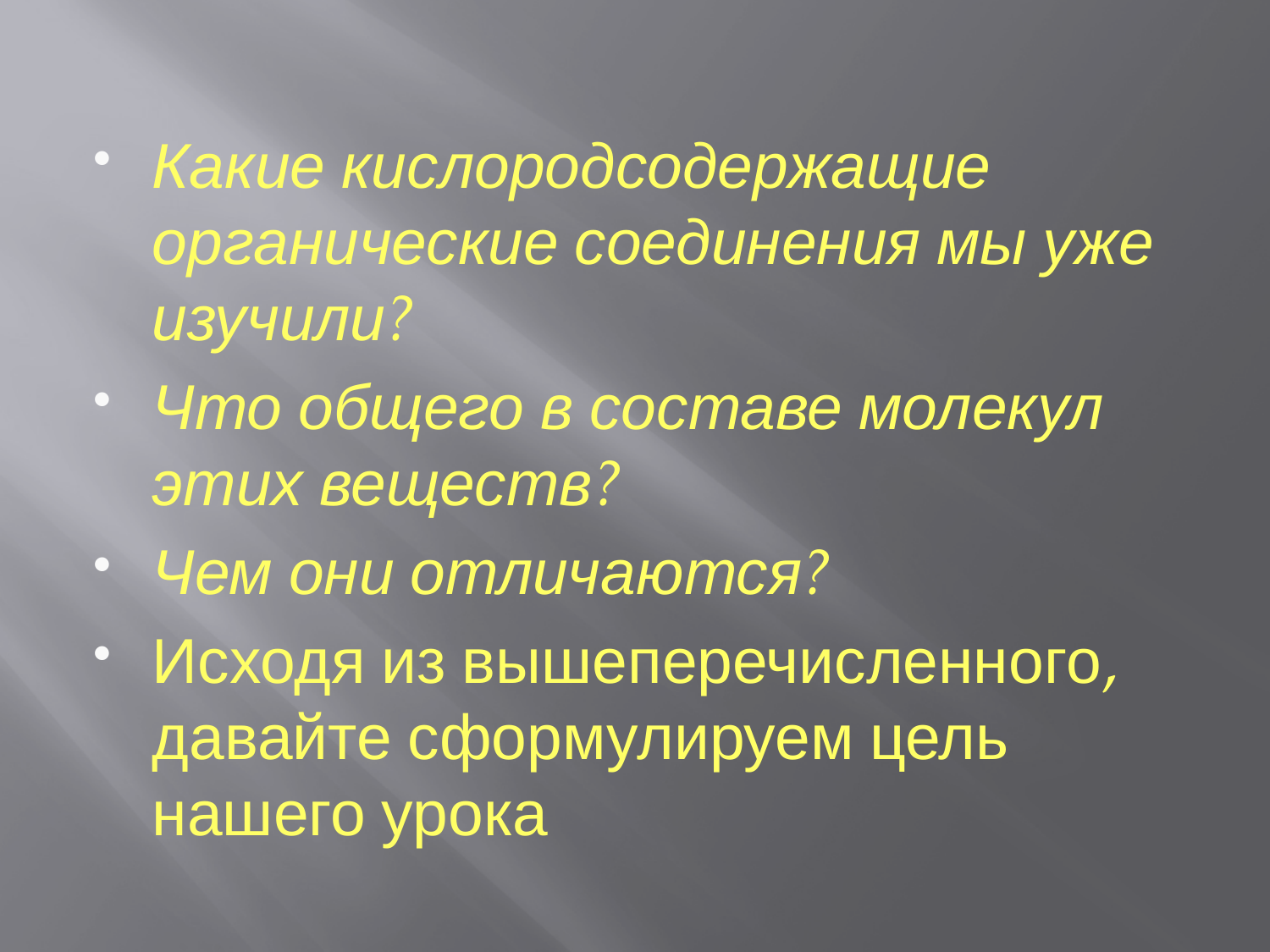

Какие кислородсодержащие органические соединения мы уже изучили?
Что общего в составе молекул этих веществ?
Чем они отличаются?
Исходя из вышеперечисленного, давайте сформулируем цель нашего урока